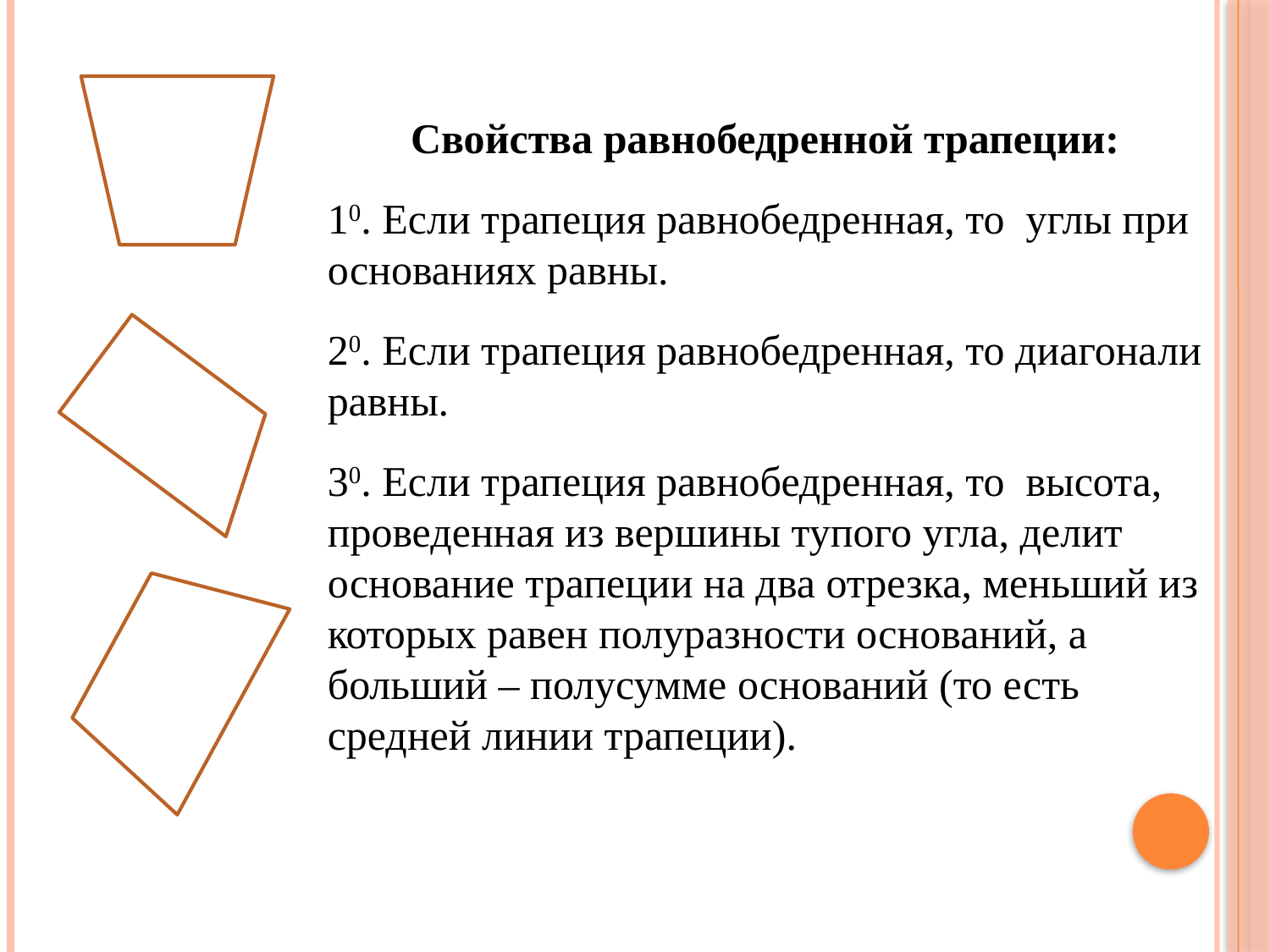

Свойства равнобедренной трапеции:

10. Если трапеция равнобедренная, то  углы при основаниях равны.

20. Если трапеция равнобедренная, то диагонали равны.

30. Если трапеция равнобедренная, то  высота, проведенная из вершины тупого угла, делит основание трапеции на два отрезка, меньший из которых равен полуразности оснований, а больший – полусумме оснований (то есть средней линии трапеции).